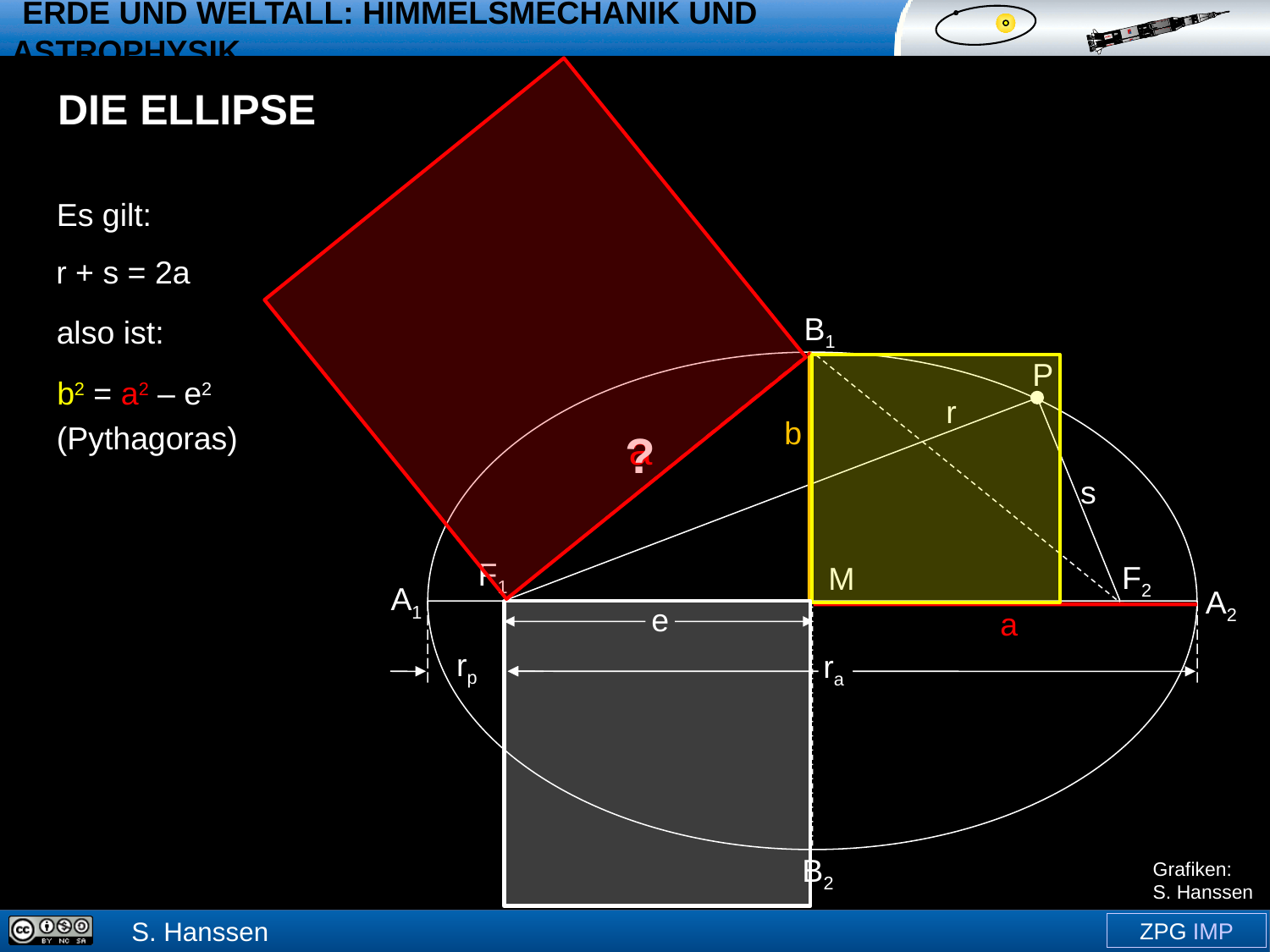

2. Kepler-Gesetz
Die Ellipse

Es gilt:
r + s = 2a
B1
also ist:

P

b2 = a2 – e2
r

b
(Pythagoras)
a
?
s
F1
F2
M
A1
A2
e
a

rp
ra

B2
Grafiken:
S. Hanssen